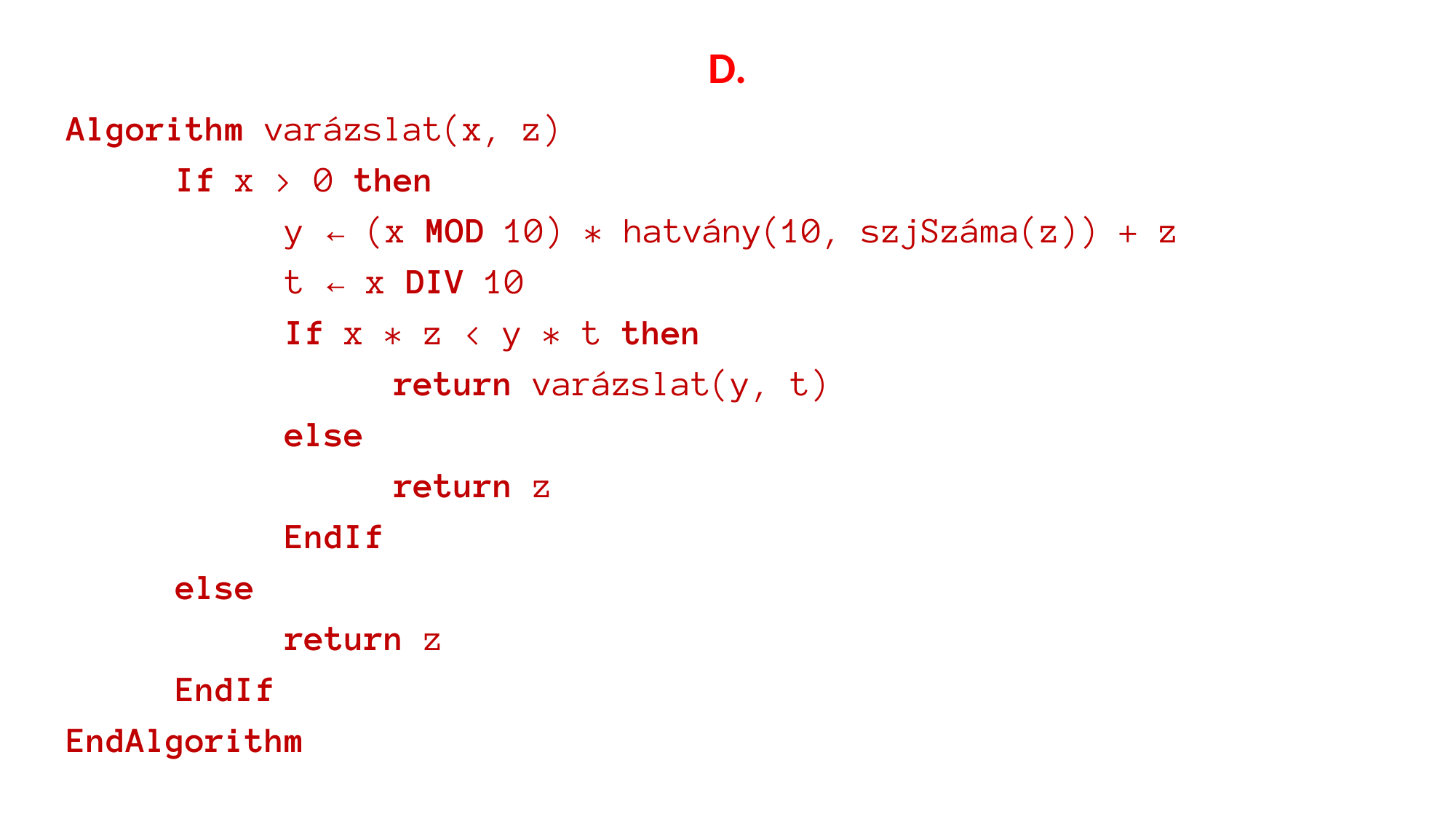

# D.
Algorithm varázslat(x, z)
	If x > 0 then
		y ← (x MOD 10) * hatvány(10, szjSzáma(z)) + z
		t ← x DIV 10
		If x * z < y * t then
			return varázslat(y, t)
		else
			return z
		EndIf
	else
		return z
	EndIf
EndAlgorithm